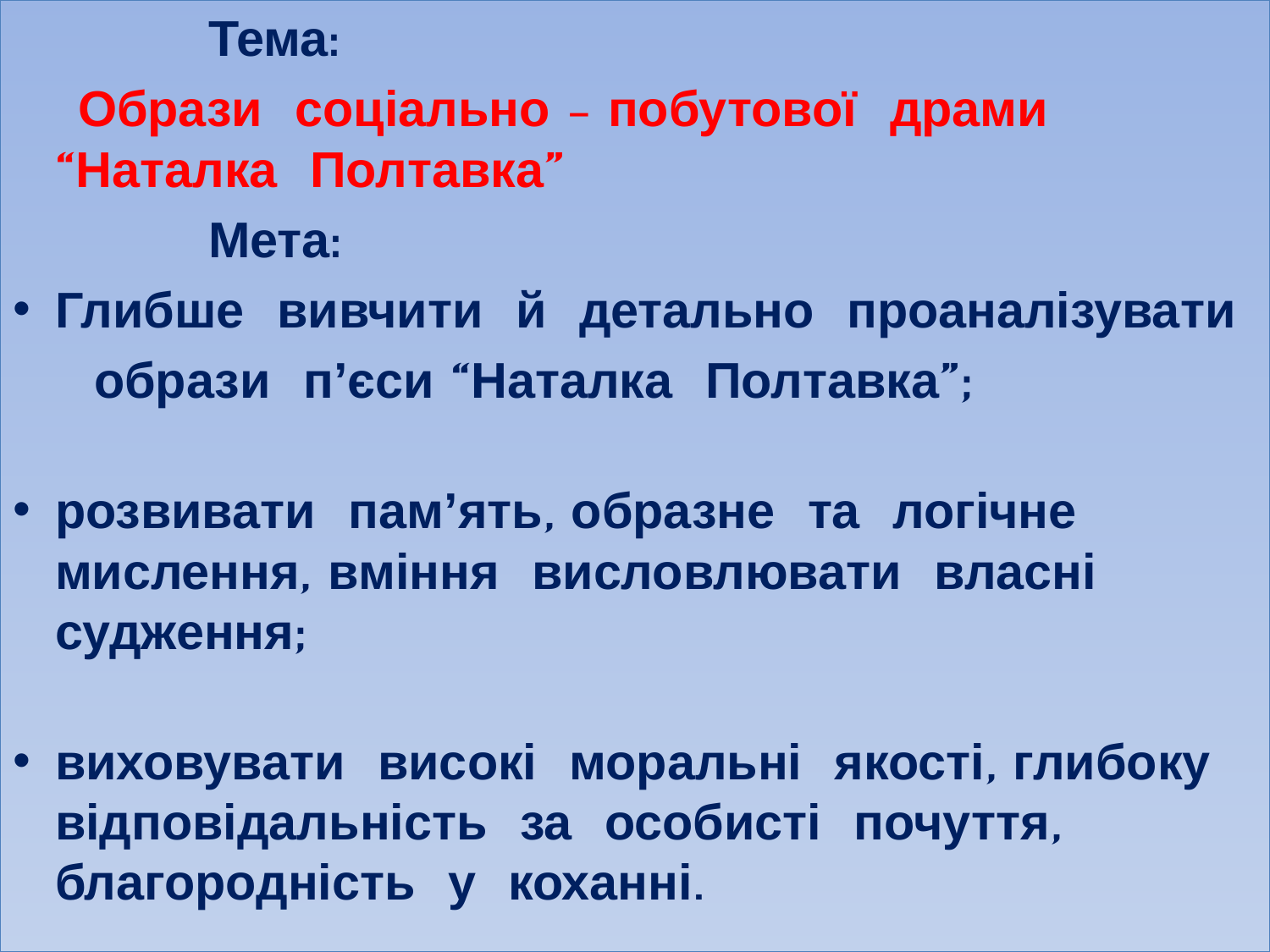

Тема:
    Образи  соціально – побутової  драми  “Наталка  Полтавка”
            Мета:
Глибше  вивчити  й  детально  проаналізувати
     образи  п’єси “Наталка  Полтавка”;
розвивати  пам’ять, образне  та  логічне  мислення, вміння  висловлювати  власні  судження;
виховувати  високі  моральні  якості, глибоку  відповідальність  за  особисті  почуття, благородність  у  коханні.
#